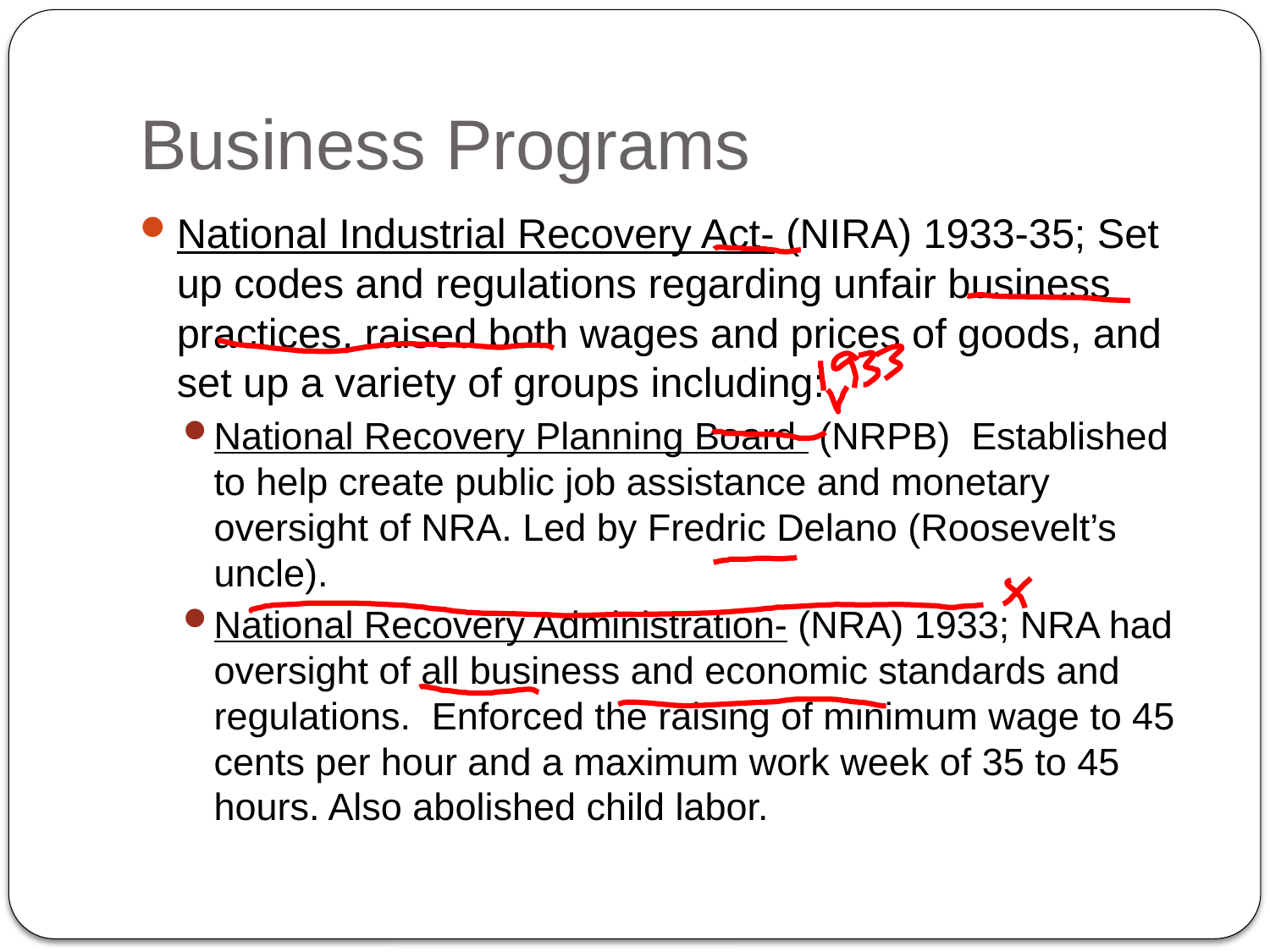

# Business Programs
National Industrial Recovery Act- (NIRA) 1933-35; Set up codes and regulations regarding unfair business practices, raised both wages and prices of goods, and set up a variety of groups including:
National Recovery Planning Board- (NRPB)  Established to help create public job assistance and monetary oversight of NRA. Led by Fredric Delano (Roosevelt’s uncle).
National Recovery Administration- (NRA) 1933; NRA had oversight of all business and economic standards and regulations.  Enforced the raising of minimum wage to 45 cents per hour and a maximum work week of 35 to 45 hours. Also abolished child labor.